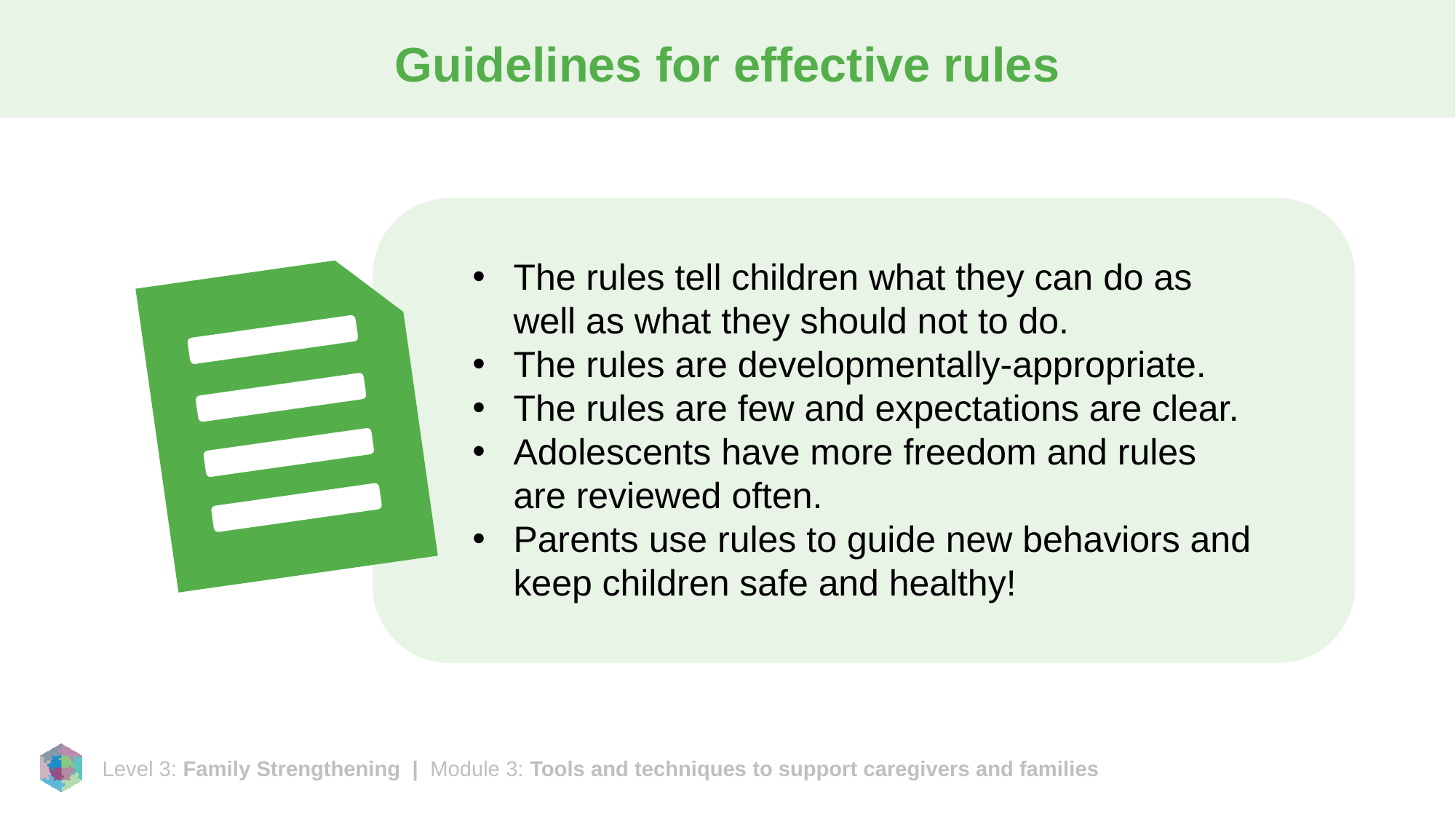

# Guidelines for effective rules

The rules tell children what they can do as well as what they should not to do.
The rules are developmentally-appropriate.
The rules are few and expectations are clear.
Adolescents have more freedom and rules are reviewed often.
Parents use rules to guide new behaviors and keep children safe and healthy!